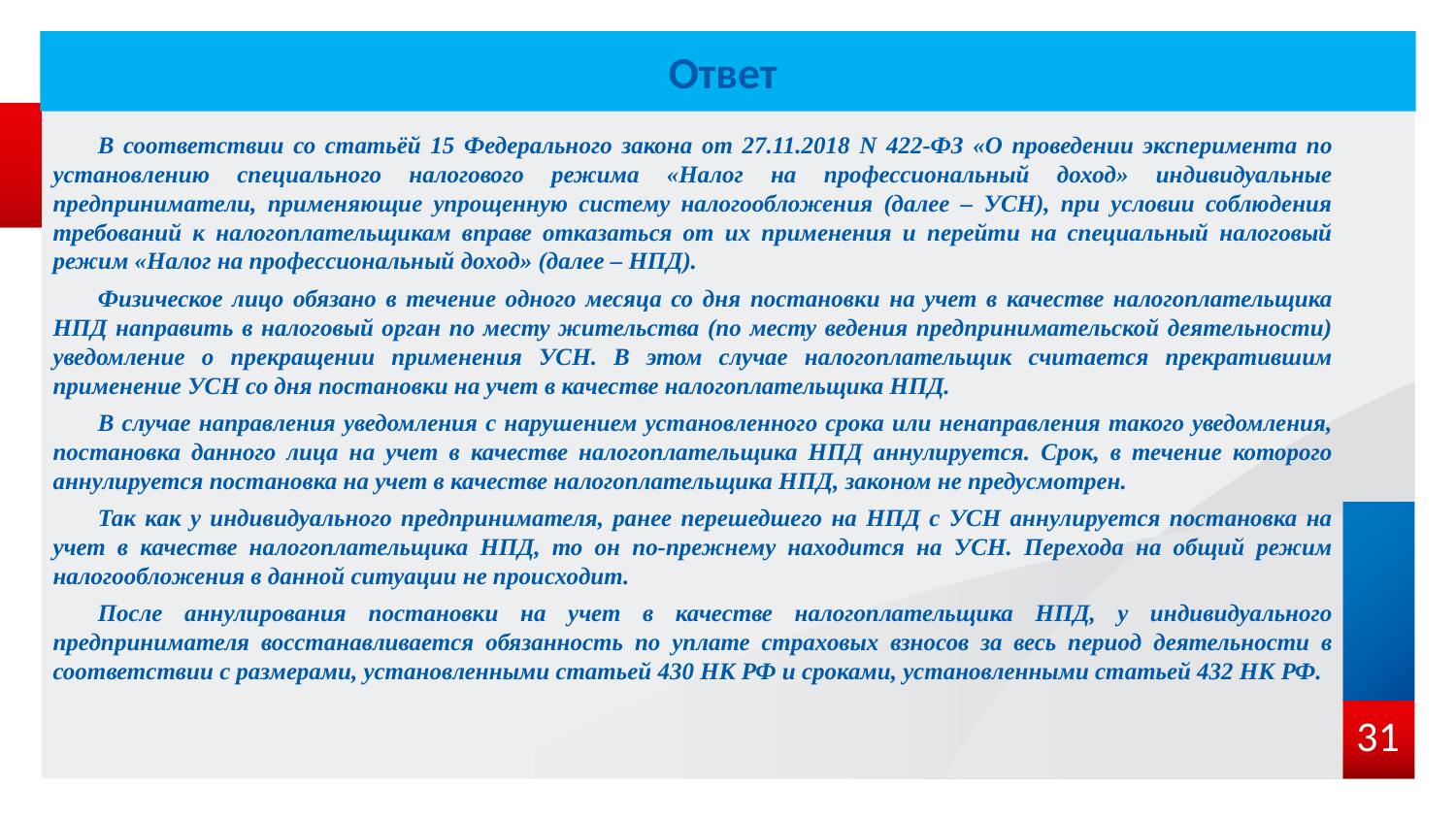

# Ответ
В соответствии со статьёй 15 Федерального закона от 27.11.2018 N 422-ФЗ «О проведении эксперимента по установлению специального налогового режима «Налог на профессиональный доход» индивидуальные предприниматели, применяющие упрощенную систему налогообложения (далее – УСН), при условии соблюдения требований к налогоплательщикам вправе отказаться от их применения и перейти на специальный налоговый режим «Налог на профессиональный доход» (далее – НПД).
Физическое лицо обязано в течение одного месяца со дня постановки на учет в качестве налогоплательщика НПД направить в налоговый орган по месту жительства (по месту ведения предпринимательской деятельности) уведомление о прекращении применения УСН. В этом случае налогоплательщик считается прекратившим применение УСН со дня постановки на учет в качестве налогоплательщика НПД.
В случае направления уведомления с нарушением установленного срока или ненаправления такого уведомления, постановка данного лица на учет в качестве налогоплательщика НПД аннулируется. Срок, в течение которого аннулируется постановка на учет в качестве налогоплательщика НПД, законом не предусмотрен.
Так как у индивидуального предпринимателя, ранее перешедшего на НПД с УСН аннулируется постановка на учет в качестве налогоплательщика НПД, то он по-прежнему находится на УСН. Перехода на общий режим налогообложения в данной ситуации не происходит.
После аннулирования постановки на учет в качестве налогоплательщика НПД, у индивидуального предпринимателя восстанавливается обязанность по уплате страховых взносов за весь период деятельности в соответствии с размерами, установленными статьей 430 НК РФ и сроками, установленными статьей 432 НК РФ.

31